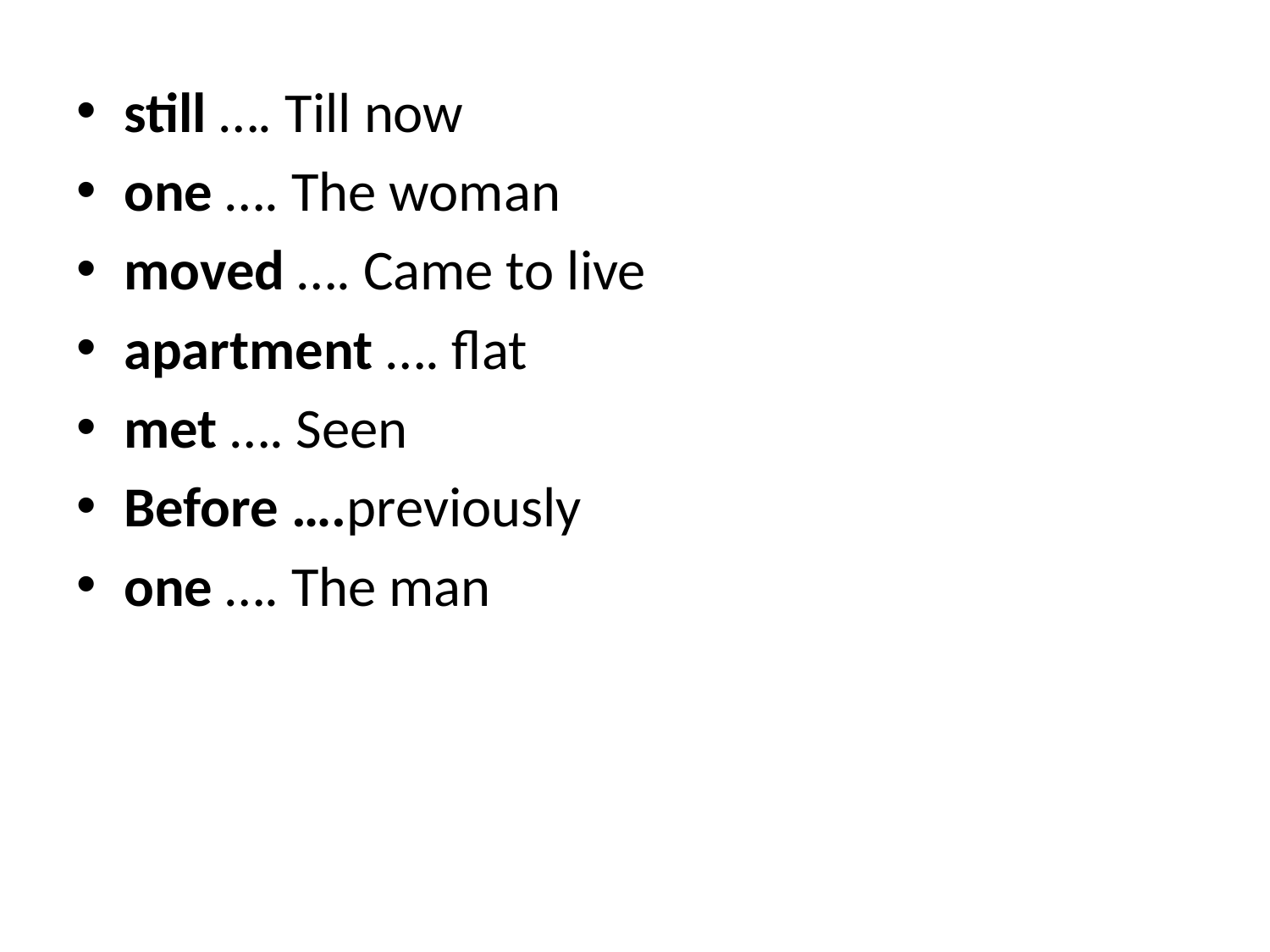

still …. Till now
one …. The woman
moved …. Came to live
apartment …. flat
met …. Seen
Before ….previously
one …. The man